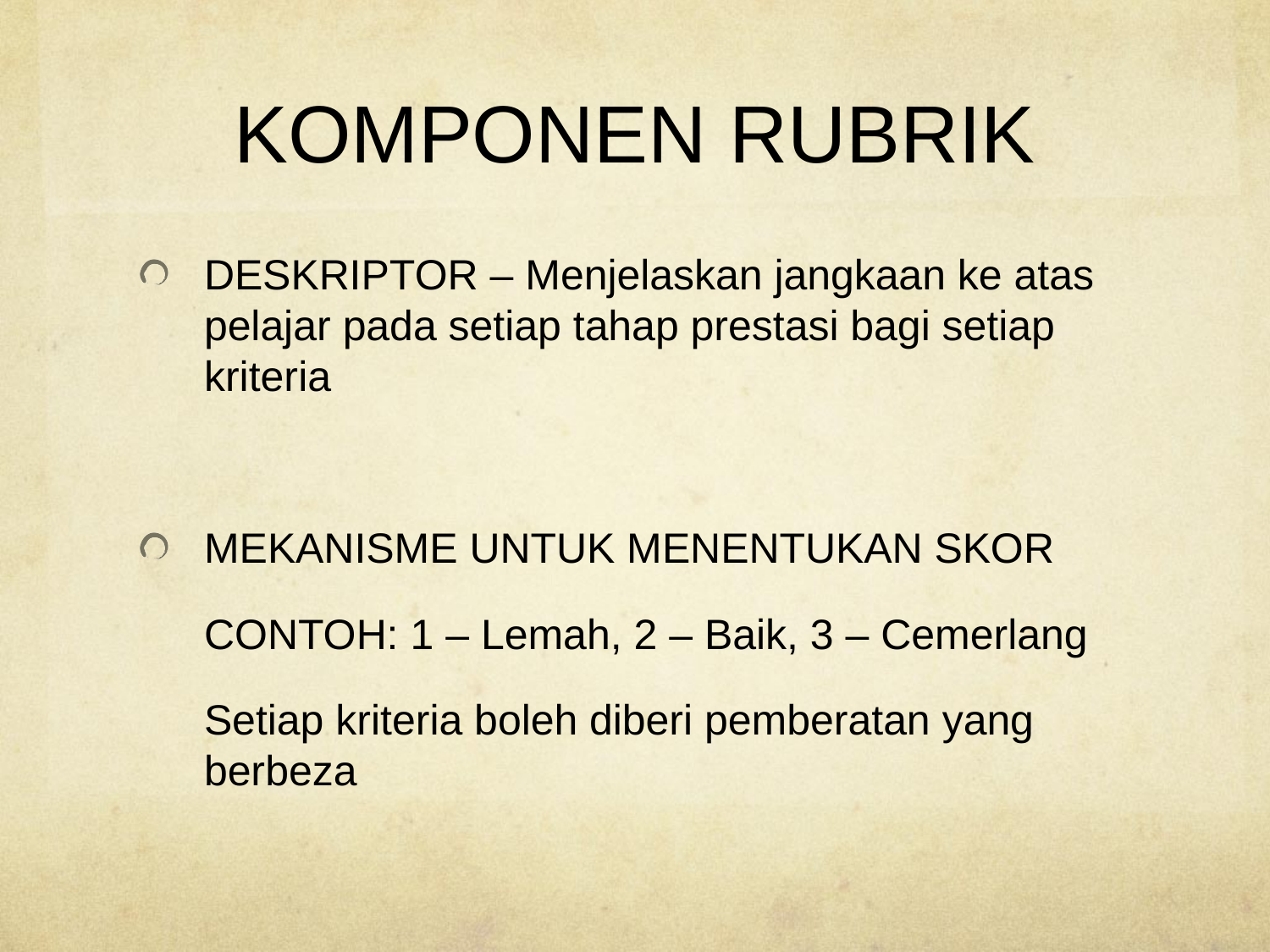

# KOMPONEN RUBRIK
DESKRIPTOR – Menjelaskan jangkaan ke atas pelajar pada setiap tahap prestasi bagi setiap kriteria

MEKANISME UNTUK MENENTUKAN SKOR
	CONTOH: 1 – Lemah, 2 – Baik, 3 – Cemerlang
	Setiap kriteria boleh diberi pemberatan yang berbeza